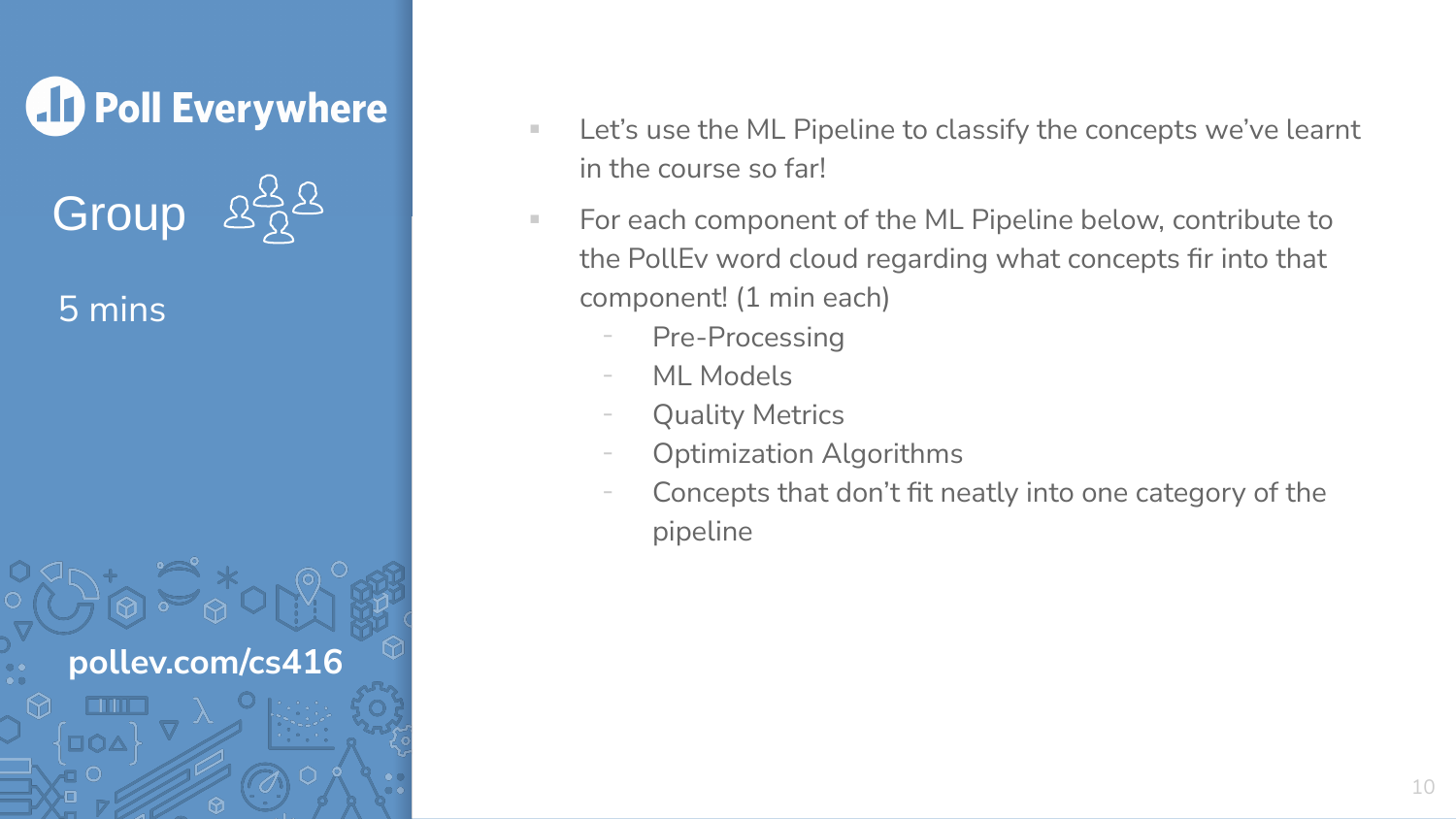

Let’s use the ML Pipeline to classify the concepts we’ve learnt in the course so far!
For each component of the ML Pipeline below, contribute to the PollEv word cloud regarding what concepts fir into that component! (1 min each)
Pre-Processing
ML Models
Quality Metrics
Optimization Algorithms
Concepts that don’t fit neatly into one category of the pipeline

# 5 mins
10